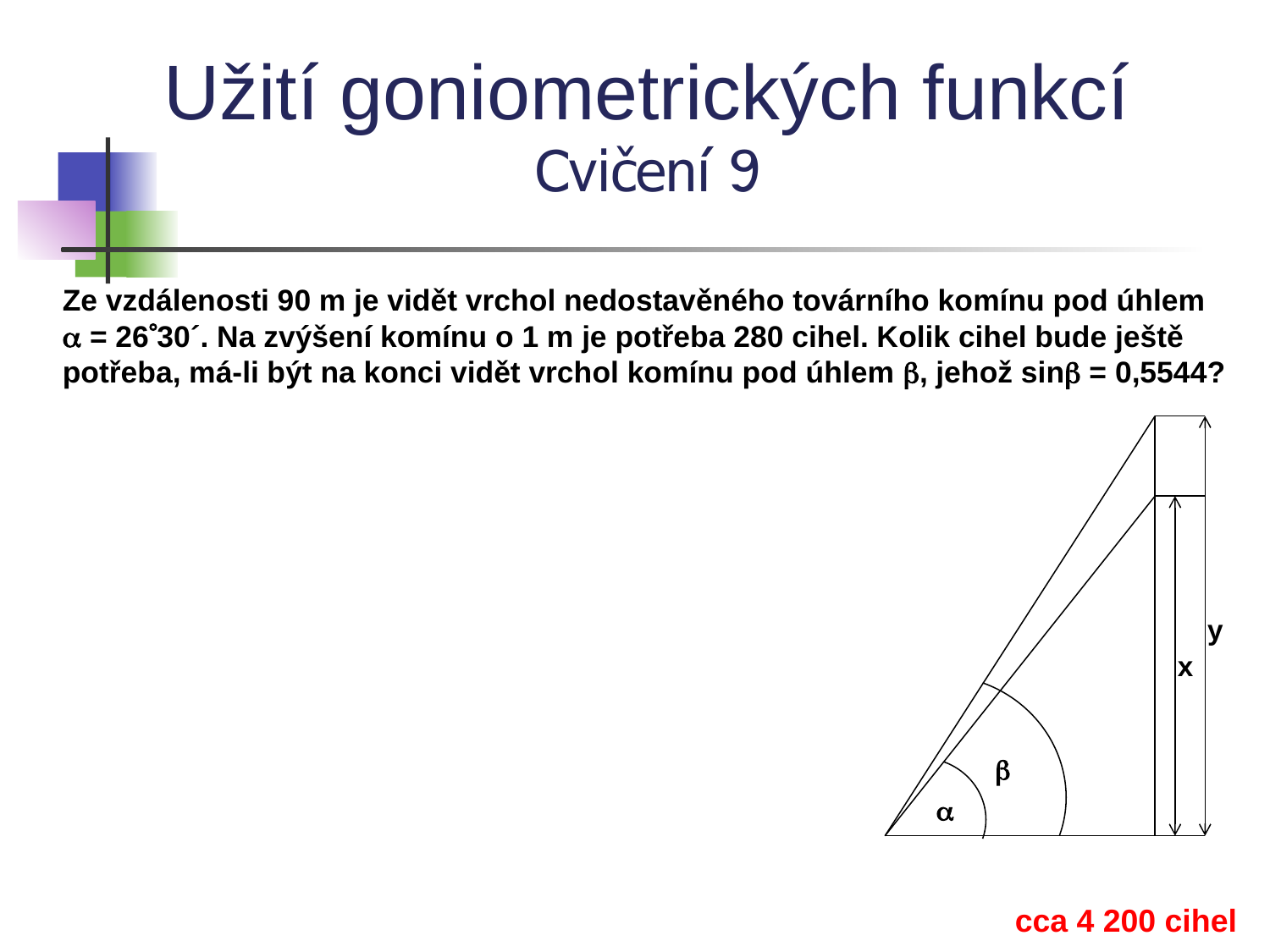

Užití goniometrických funkcí
Cvičení 9
Ze vzdálenosti 90 m je vidět vrchol nedostavěného továrního komínu pod úhlem
α = 26°30´. Na zvýšení komínu o 1 m je potřeba 280 cihel. Kolik cihel bude ještě potřeba, má-li být na konci vidět vrchol komínu pod úhlem β, jehož sinβ = 0,5544?
y
x

β

α
cca 4 200 cihel